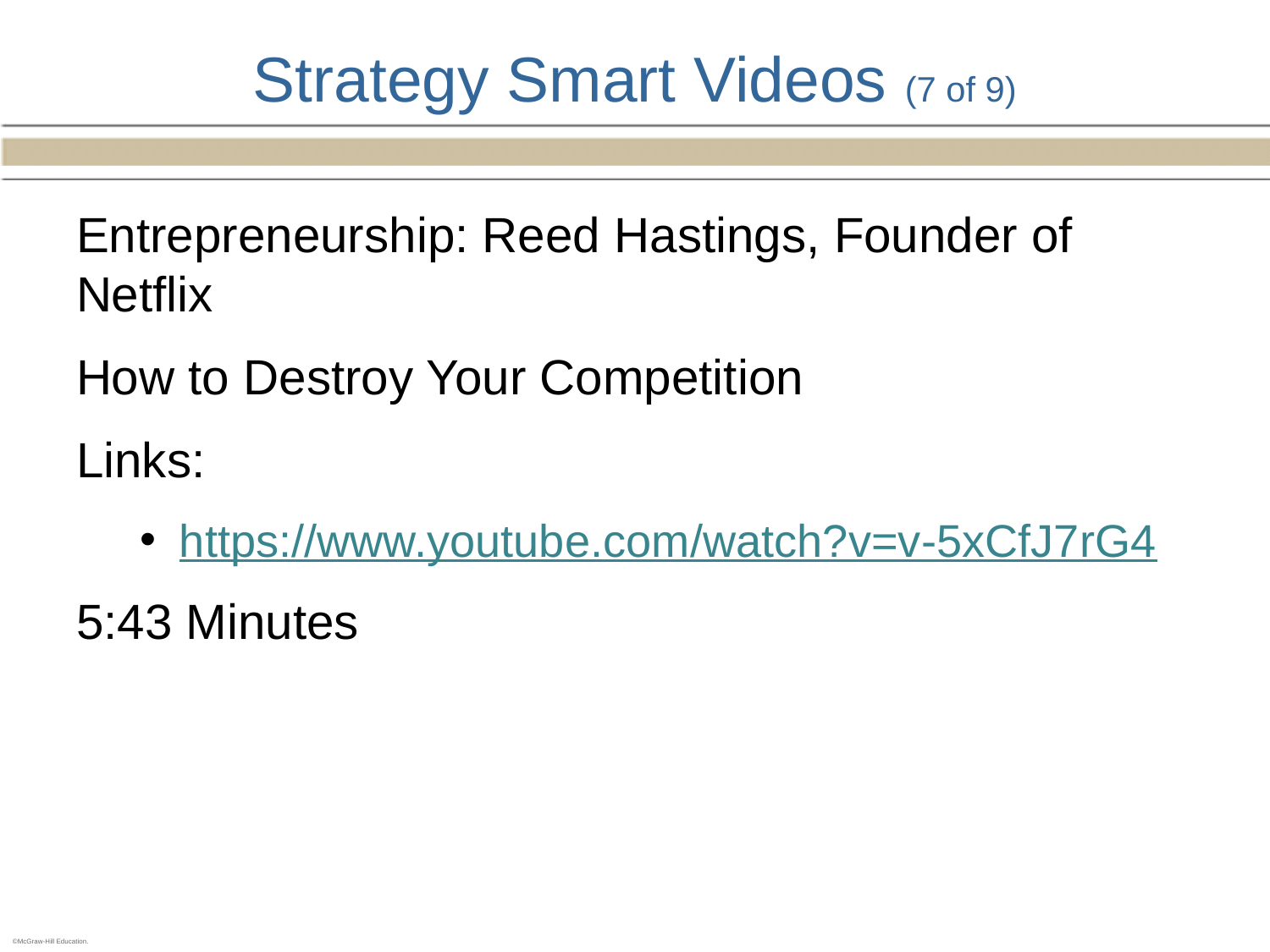

# Strategy Smart Videos (7 of 9)
Entrepreneurship: Reed Hastings, Founder of Netflix
How to Destroy Your Competition
Links:
https://www.youtube.com/watch?v=v-5xCfJ7rG4
5:43 Minutes